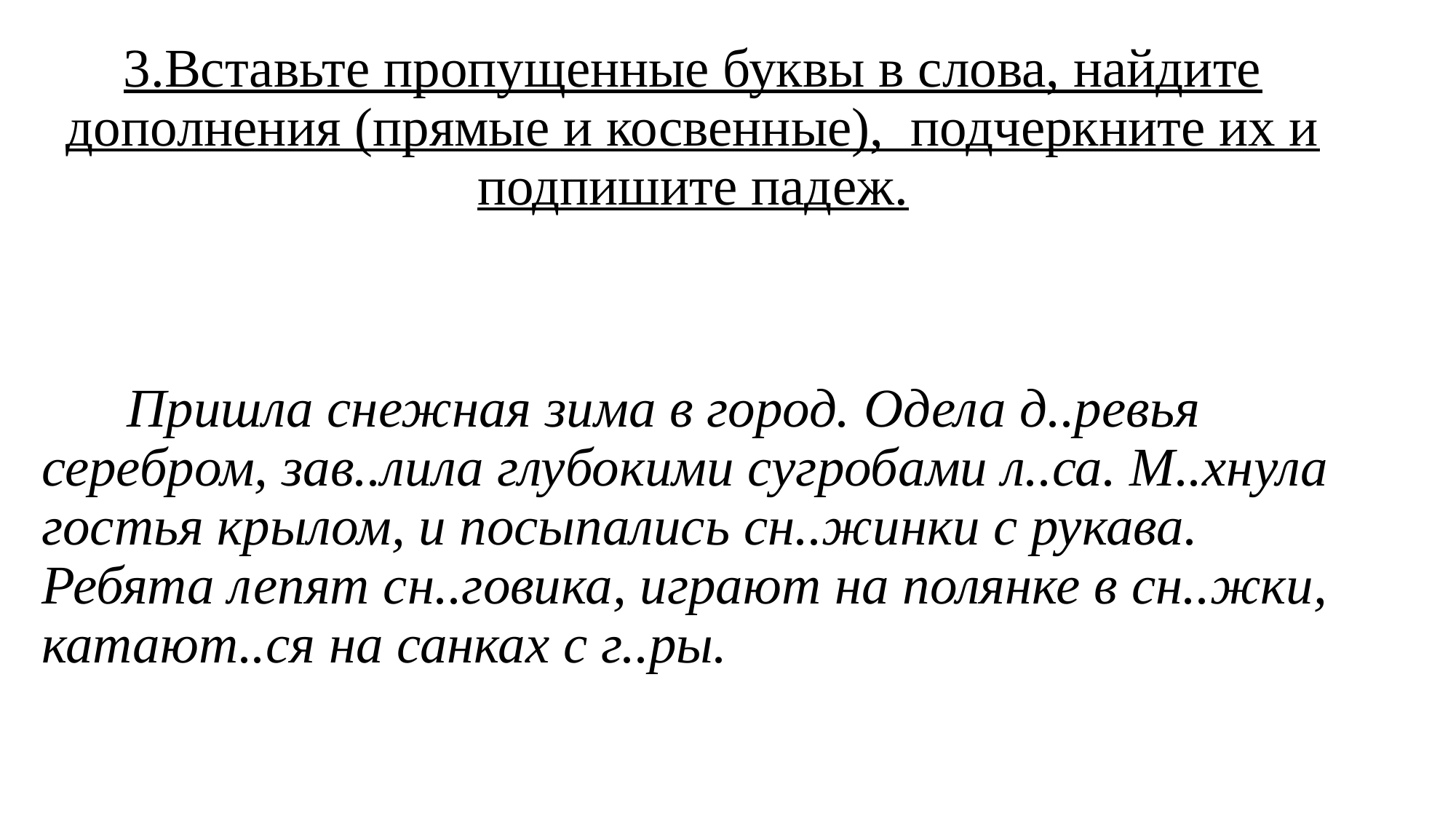

3.Вставьте пропущенные буквы в слова, найдите дополнения (прямые и косвенные),  подчеркните их и подпишите падеж.

Пришла снежная зима в город. Одела д..ревья серебром, зав..лила глубокими сугробами л..са. М..хнула гостья крылом, и посыпались сн..жинки с рукава. Ребята лепят сн..говика, играют на полянке в сн..жки, катают..ся на санках с г..ры.